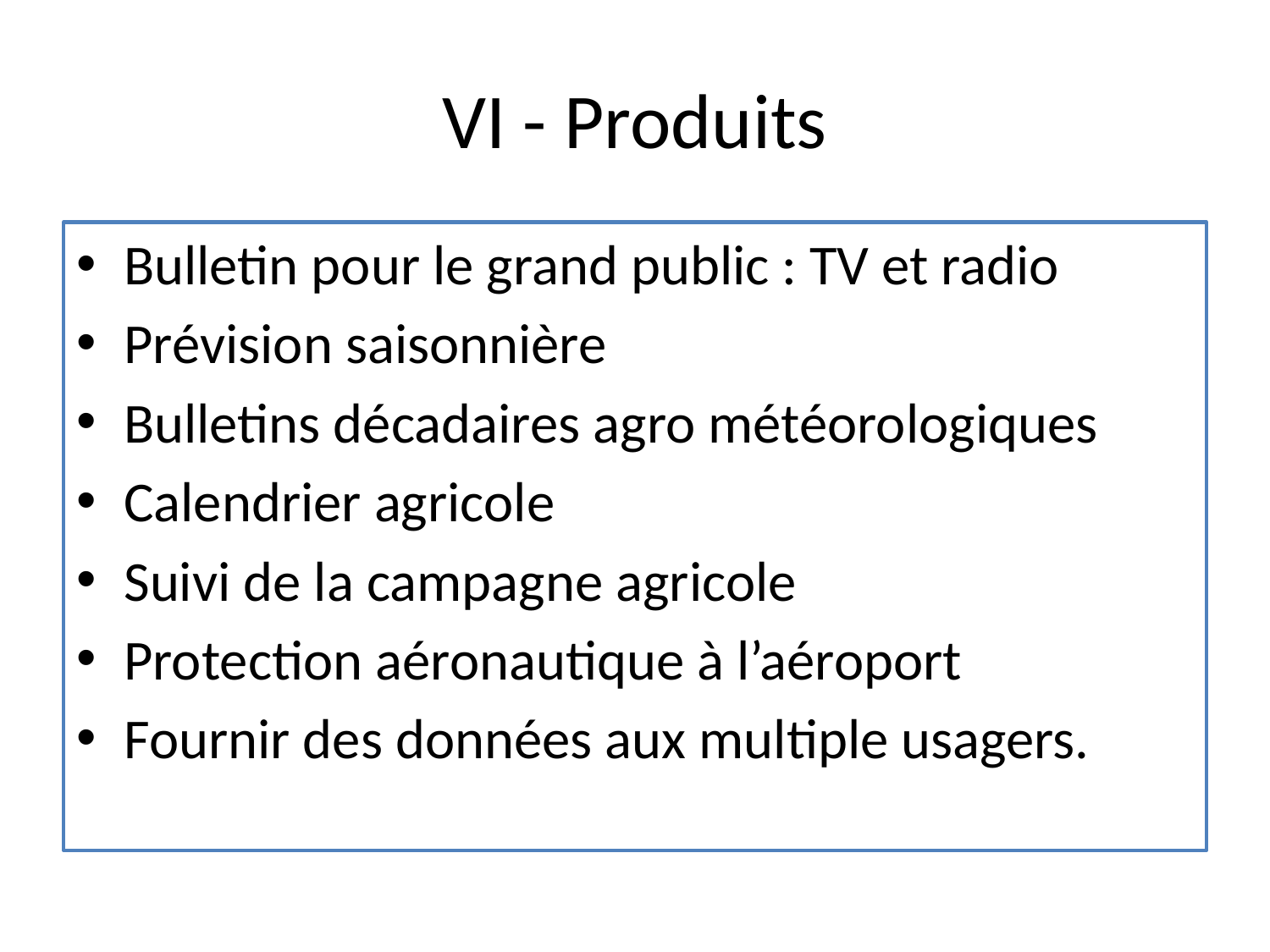

# VI - Produits
Bulletin pour le grand public : TV et radio
Prévision saisonnière
Bulletins décadaires agro météorologiques
Calendrier agricole
Suivi de la campagne agricole
Protection aéronautique à l’aéroport
Fournir des données aux multiple usagers.